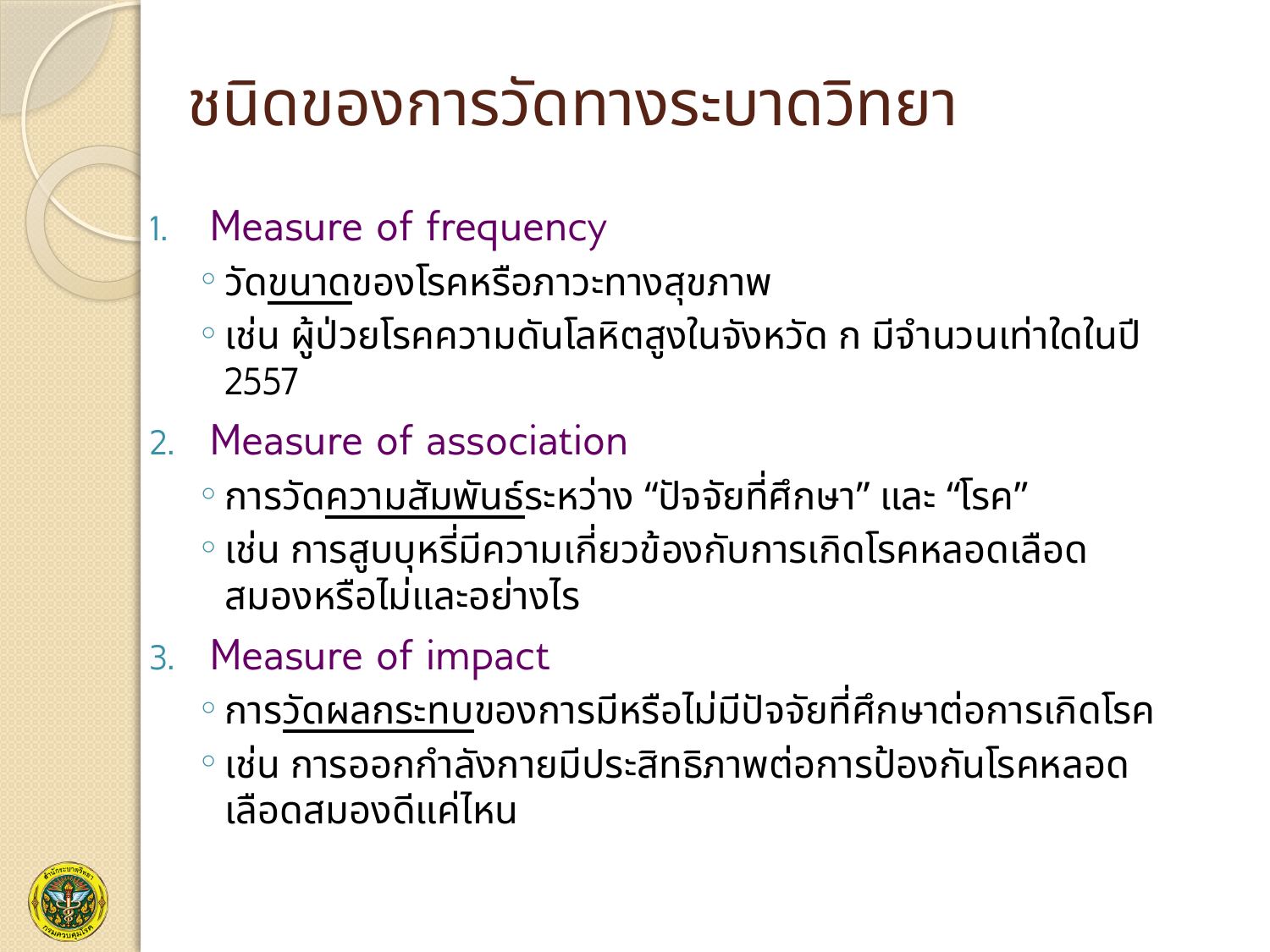

# ชนิดของการวัดทางระบาดวิทยา
Measure of frequency
วัดขนาดของโรคหรือภาวะทางสุขภาพ
เช่น ผู้ป่วยโรคความดันโลหิตสูงในจังหวัด ก มีจำนวนเท่าใดในปี 2557
Measure of association
การวัดความสัมพันธ์ระหว่าง “ปัจจัยที่ศึกษา” และ “โรค”
เช่น การสูบบุหรี่มีความเกี่ยวข้องกับการเกิดโรคหลอดเลือดสมองหรือไม่และอย่างไร
Measure of impact
การวัดผลกระทบของการมีหรือไม่มีปัจจัยที่ศึกษาต่อการเกิดโรค
เช่น การออกกำลังกายมีประสิทธิภาพต่อการป้องกันโรคหลอดเลือดสมองดีแค่ไหน